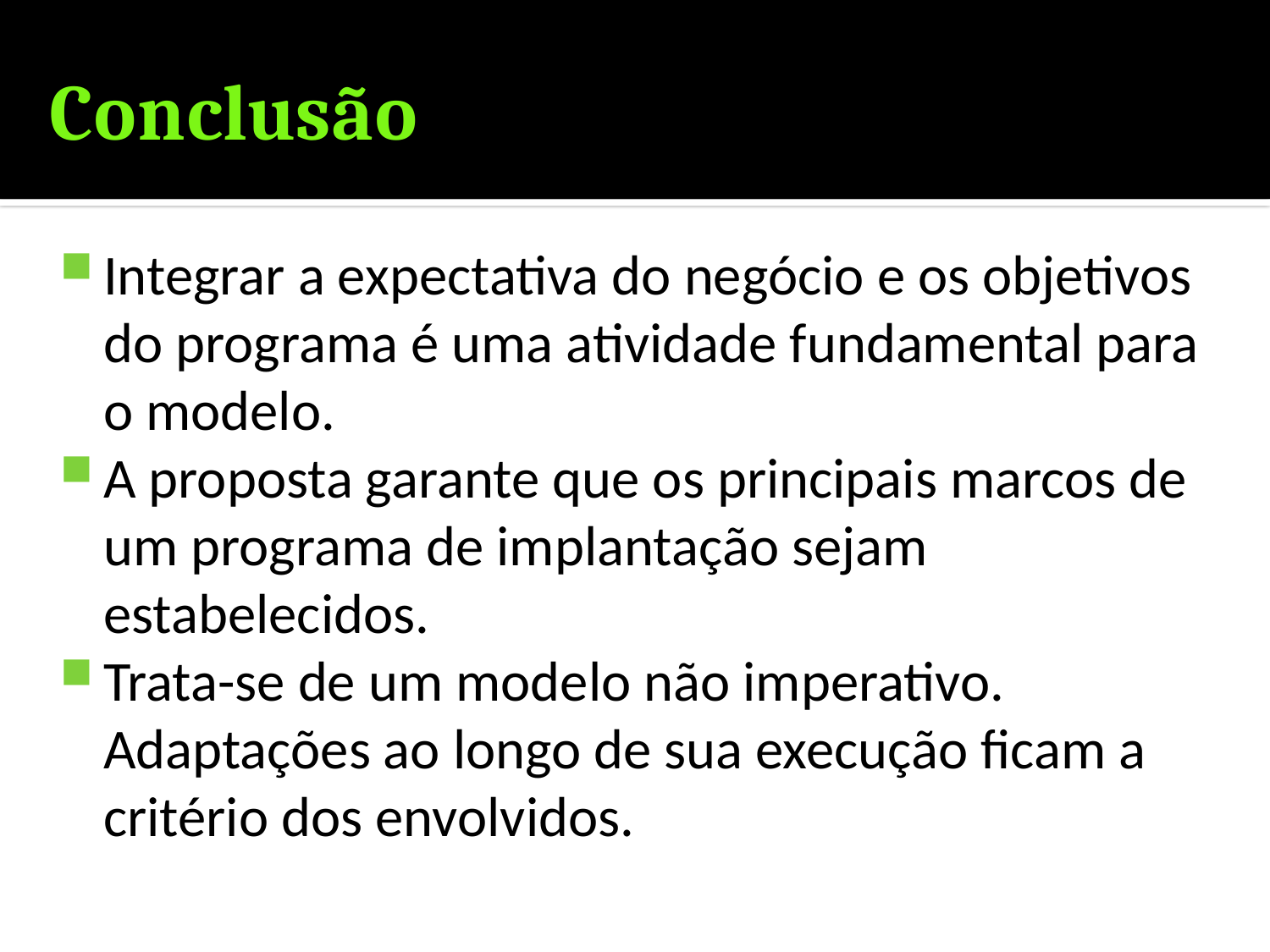

# Conclusão
Integrar a expectativa do negócio e os objetivos do programa é uma atividade fundamental para o modelo.
A proposta garante que os principais marcos de um programa de implantação sejam estabelecidos.
Trata-se de um modelo não imperativo. Adaptações ao longo de sua execução ficam a critério dos envolvidos.